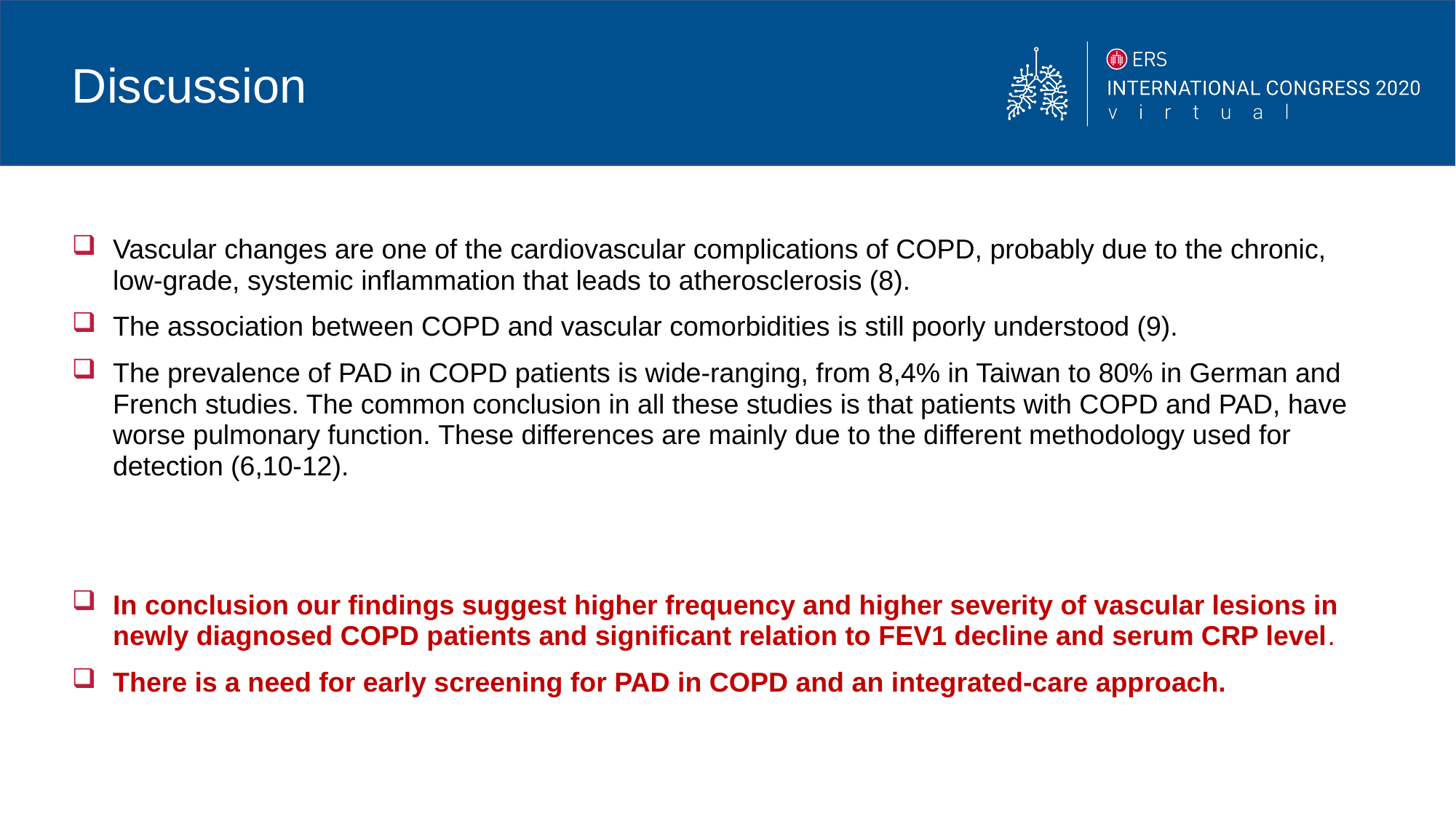

# Discussion

Vascular changes are one of the cardiovascular complications of COPD, probably due to the chronic, low-grade, systemic inflammation that leads to atherosclerosis (8).
The association between COPD and vascular comorbidities is still poorly understood (9).
The prevalence of PAD in COPD patients is wide-ranging, from 8,4% in Taiwan to 80% in German and French studies. The common conclusion in all these studies is that patients with COPD and PAD, have worse pulmonary function. These differences are mainly due to the different methodology used for detection (6,10-12).

In conclusion our findings suggest higher frequency and higher severity of vascular lesions in newly diagnosed COPD patients and significant relation to FEV1 decline and serum CRP level.
There is a need for early screening for PAD in COPD and an integrated-care approach.